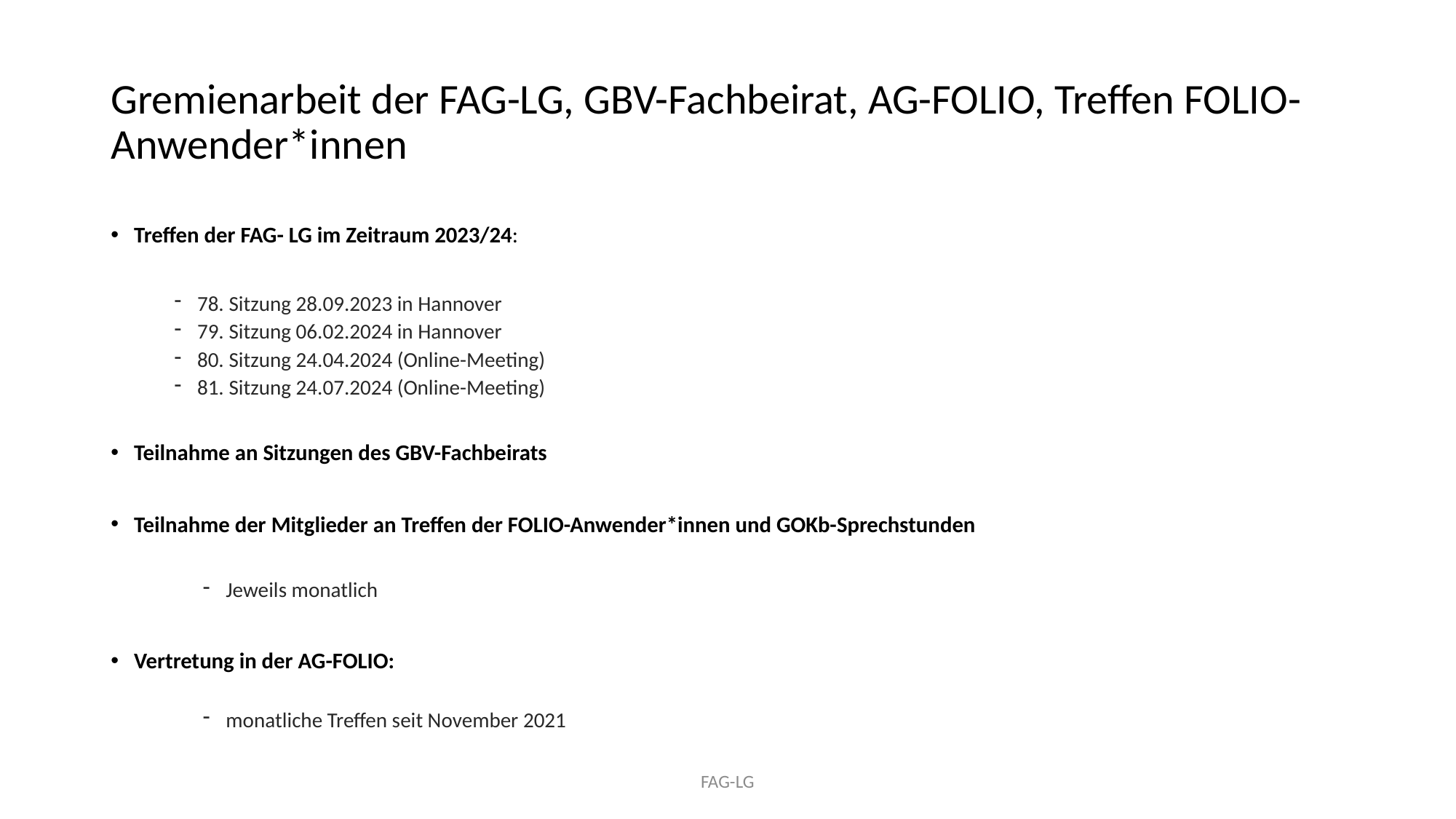

# Gremienarbeit der FAG-LG, GBV-Fachbeirat, AG-FOLIO, Treffen FOLIO-Anwender*innen
Treffen der FAG- LG im Zeitraum 2023/24:

78. Sitzung 28.09.2023 in Hannover
79. Sitzung 06.02.2024 in Hannover
80. Sitzung 24.04.2024 (Online-Meeting)
81. Sitzung 24.07.2024 (Online-Meeting)

Teilnahme an Sitzungen des GBV-Fachbeirats

Teilnahme der Mitglieder an Treffen der FOLIO-Anwender*innen und GOKb-Sprechstunden

Jeweils monatlich

Vertretung in der AG-FOLIO:

monatliche Treffen seit November 2021

3
FAG-LG